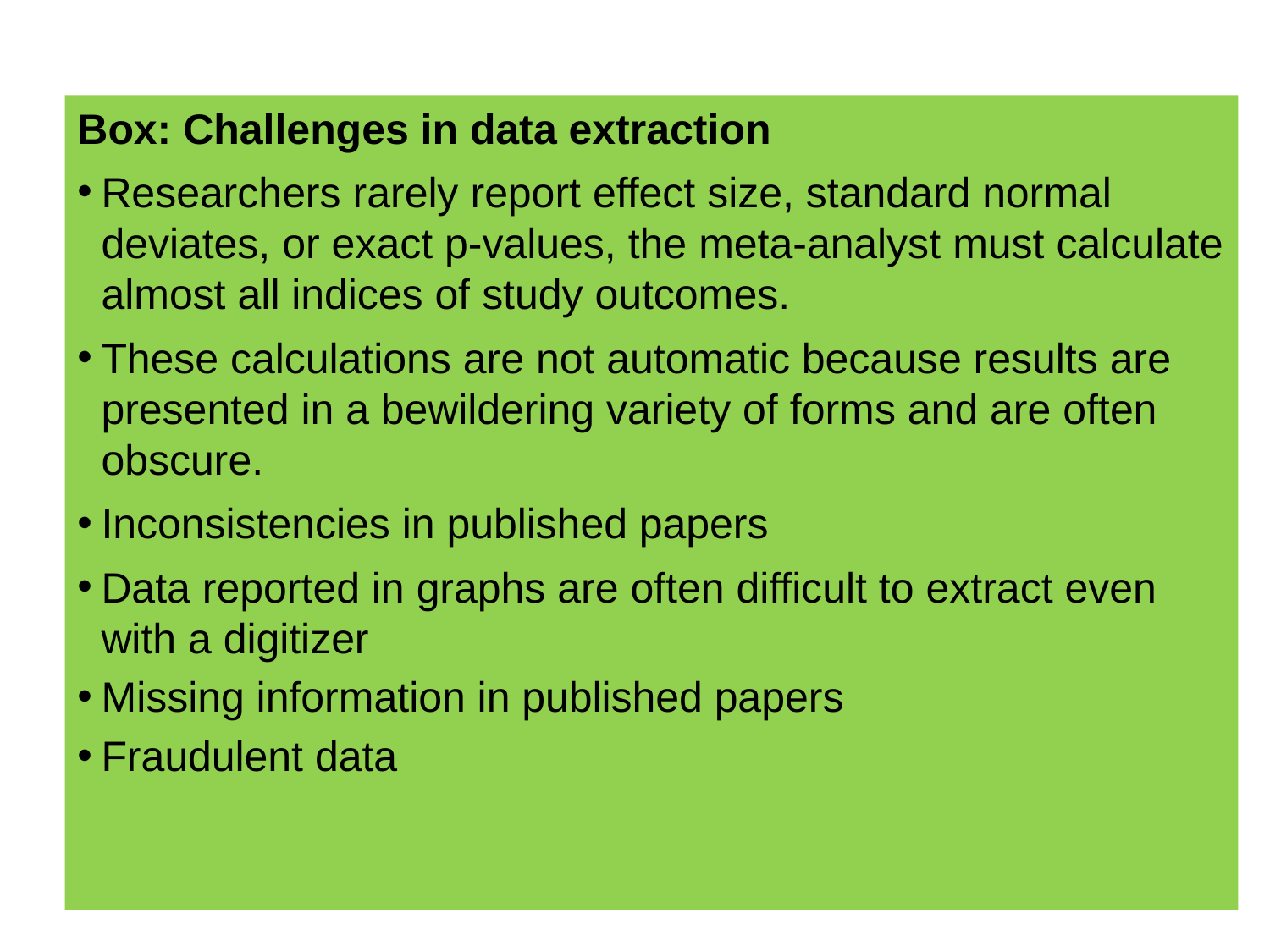

Box: Challenges in data extraction
Researchers rarely report effect size, standard normal deviates, or exact p-values, the meta-analyst must calculate almost all indices of study outcomes.
These calculations are not automatic because results are presented in a bewildering variety of forms and are often obscure.
Inconsistencies in published papers
Data reported in graphs are often difficult to extract even with a digitizer
Missing information in published papers
Fraudulent data